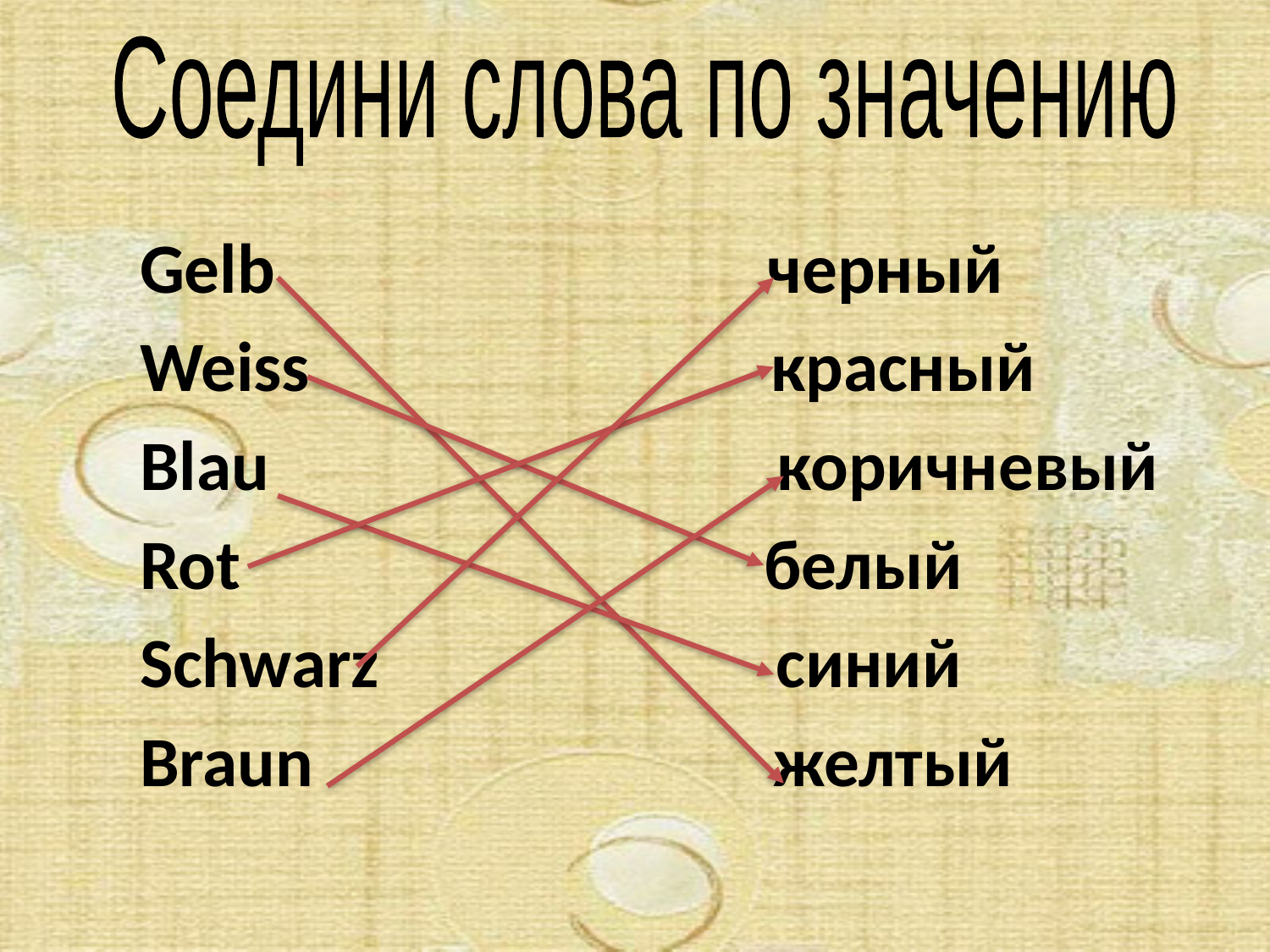

Соедини слова по значению
Gelb                               черный
Weiss                             красный
Blau                                коричневый
Rot                                 белый
Schwarz                         синий
Braun                             желтый